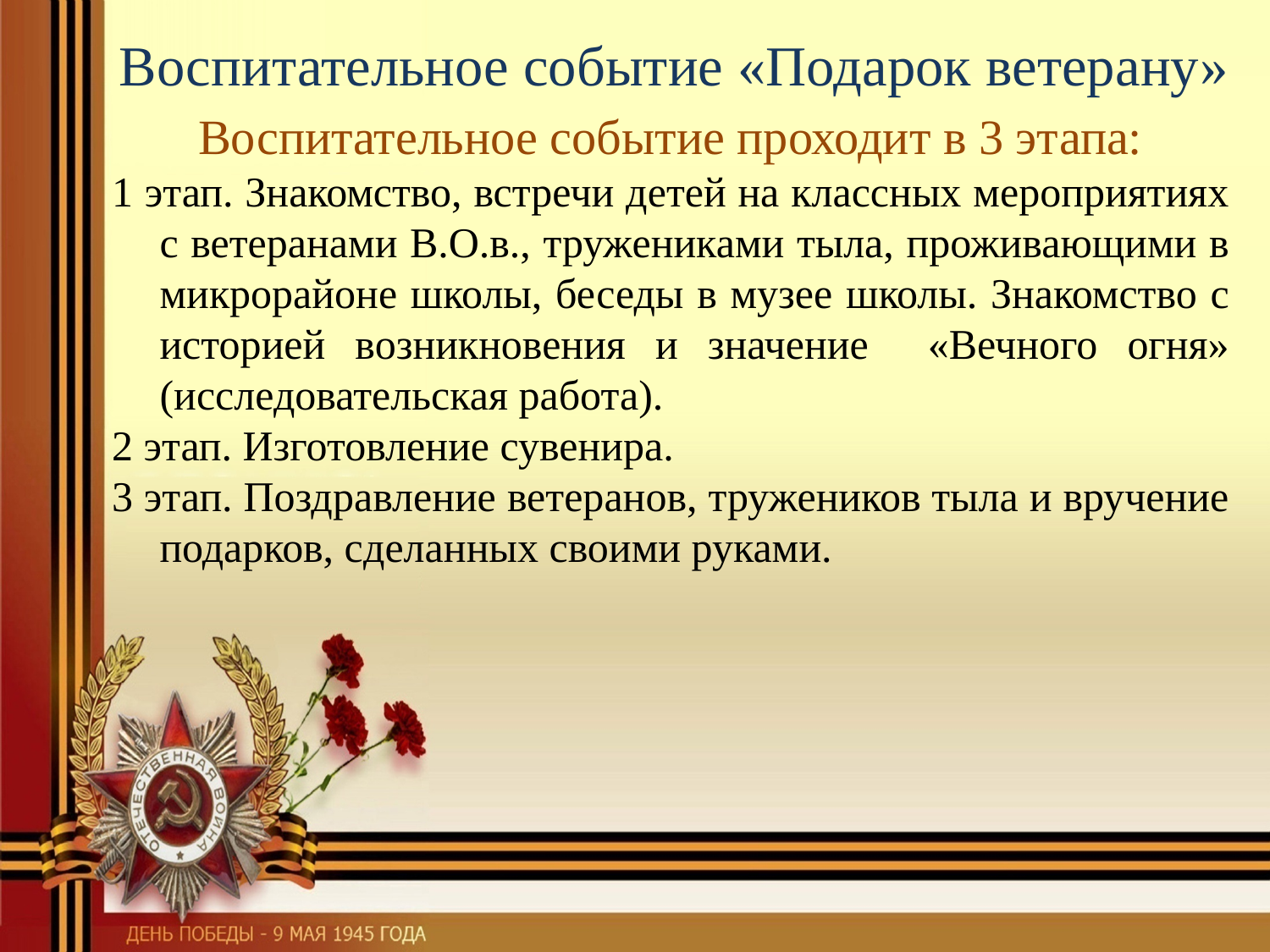

# Воспитательное событие «Подарок ветерану»
Воспитательное событие проходит в 3 этапа:
1 этап. Знакомство, встречи детей на классных мероприятиях с ветеранами В.О.в., тружениками тыла, проживающими в микрорайоне школы, беседы в музее школы. Знакомство с историей возникновения и значение  «Вечного огня» (исследовательская работа).
2 этап. Изготовление сувенира.
3 этап. Поздравление ветеранов, тружеников тыла и вручение подарков, сделанных своими руками.